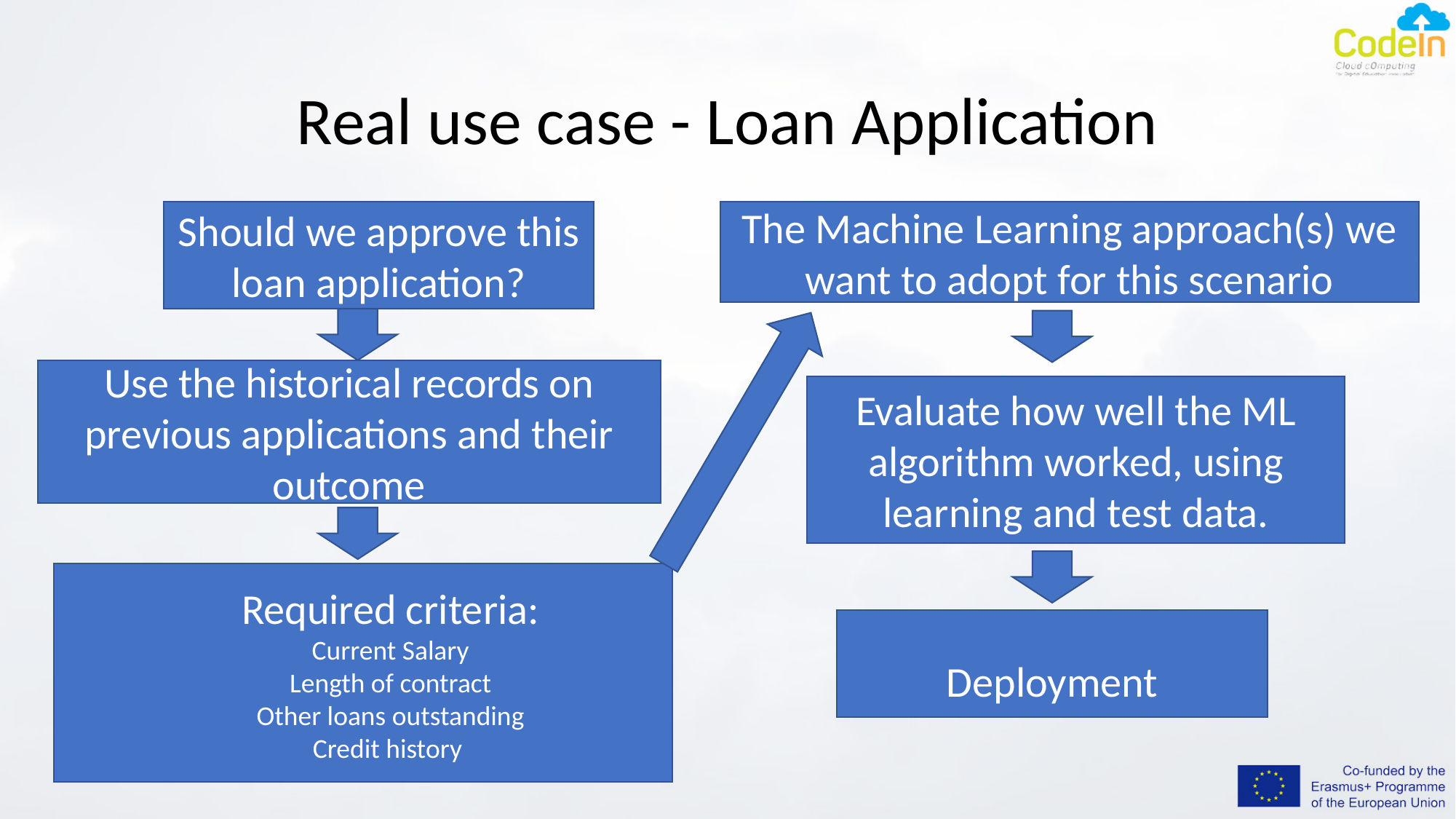

# Real use case - Loan Application
The Machine Learning approach(s) we want to adopt for this scenario
Should we approve this loan application?

Use the historical records on previous applications and their outcome
Evaluate how well the ML algorithm worked, using learning and test data.

Required criteria:
Current Salary
Length of contract
Other loans outstanding
Credit history

Deployment